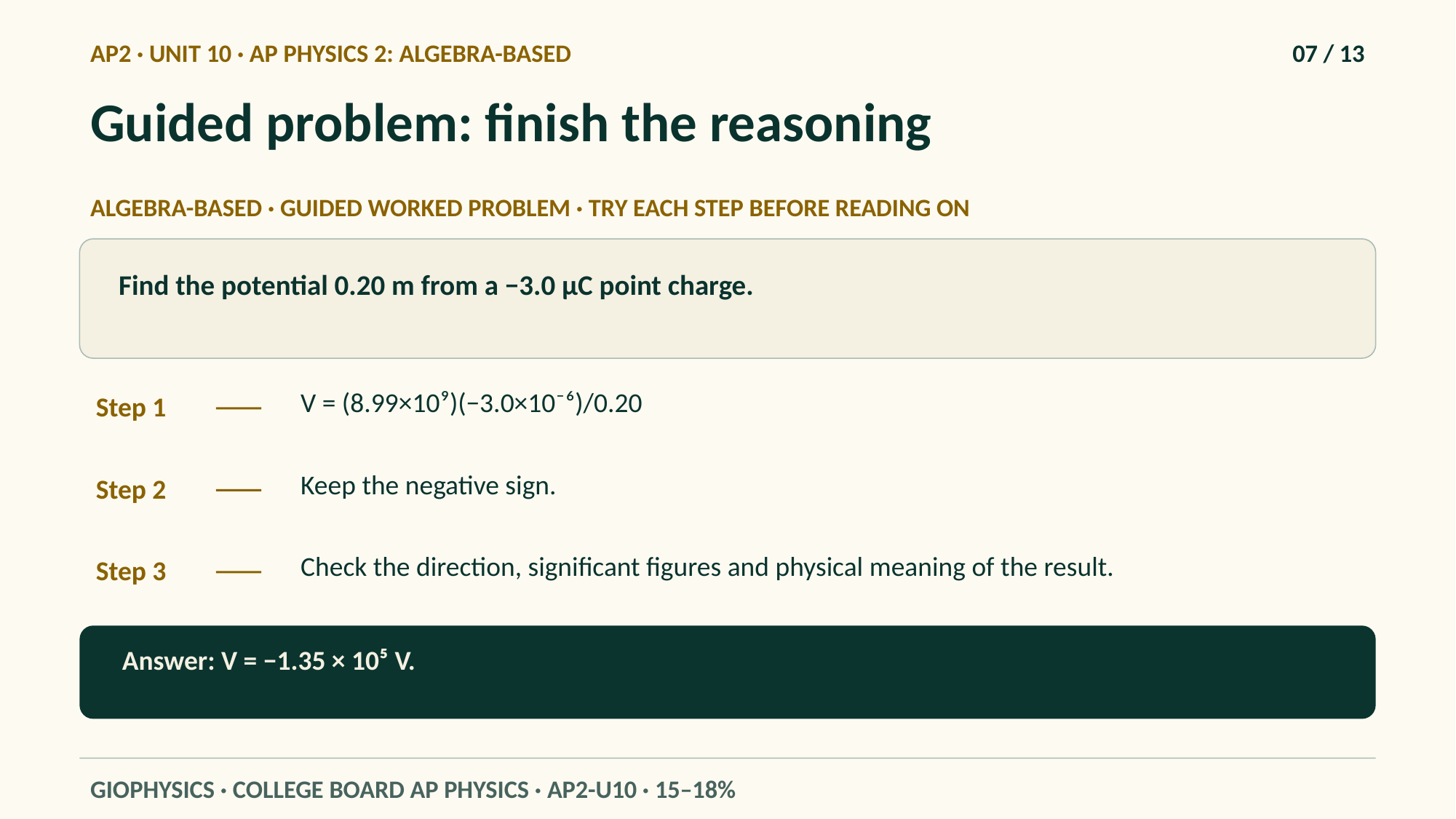

AP2 · UNIT 10 · AP PHYSICS 2: ALGEBRA-BASED
07 / 13
Guided problem: finish the reasoning
ALGEBRA-BASED · GUIDED WORKED PROBLEM · TRY EACH STEP BEFORE READING ON

Find the potential 0.20 m from a −3.0 μC point charge.
V = (8.99×10⁹)(−3.0×10⁻⁶)/0.20
Step 1

Keep the negative sign.
Step 2

Check the direction, significant figures and physical meaning of the result.
Step 3

Answer: V = −1.35 × 10⁵ V.

GIOPHYSICS · COLLEGE BOARD AP PHYSICS · AP2-U10 · 15–18%